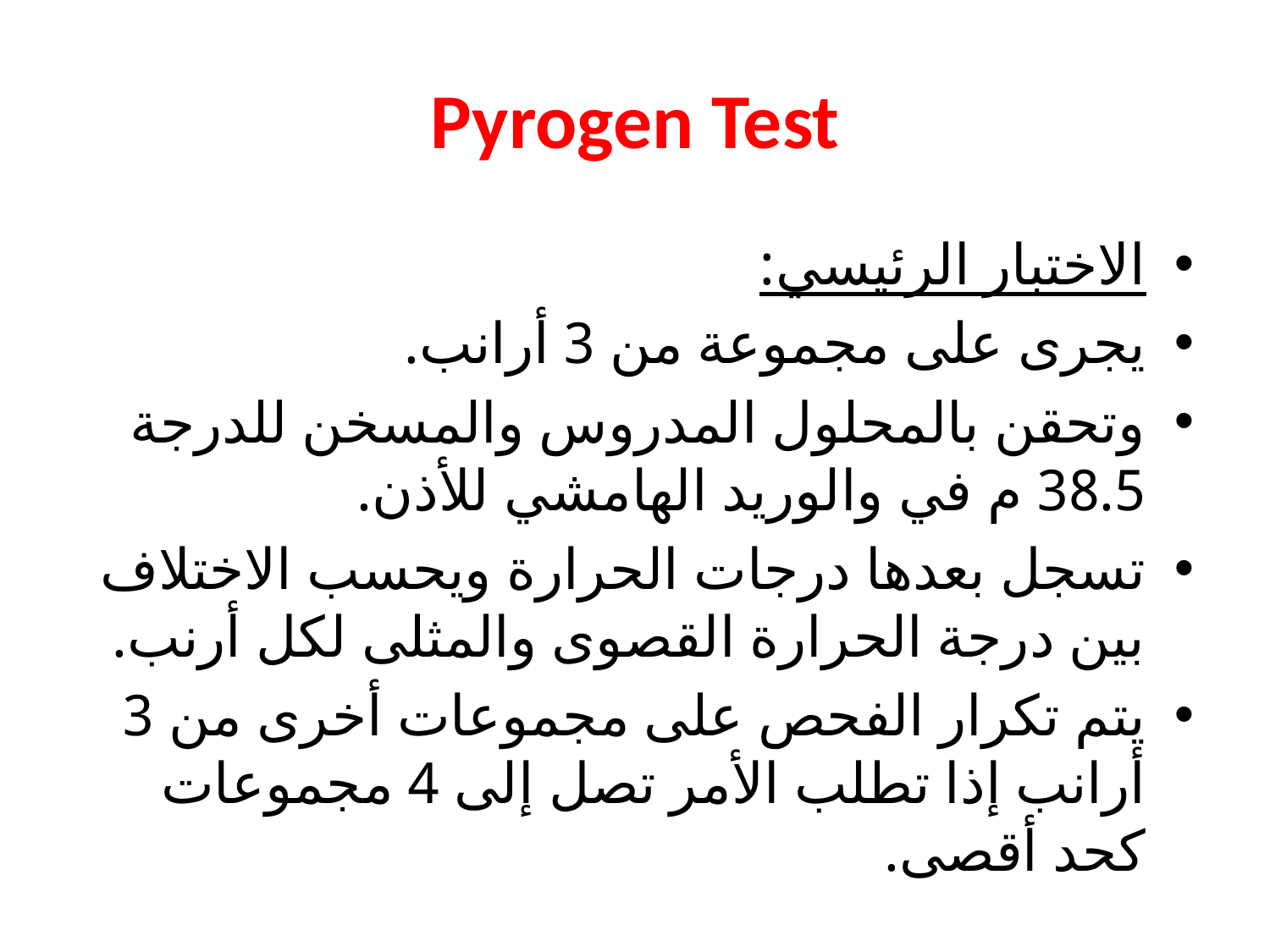

# Pyrogen Test
الاختبار الرئيسي:
يجرى على مجموعة من 3 أرانب.
وتحقن بالمحلول المدروس والمسخن للدرجة 38.5 م في والوريد الهامشي للأذن.
تسجل بعدها درجات الحرارة ويحسب الاختلاف بين درجة الحرارة القصوى والمثلى لكل أرنب.
يتم تكرار الفحص على مجموعات أخرى من 3 أرانب إذا تطلب الأمر تصل إلى 4 مجموعات كحد أقصى.